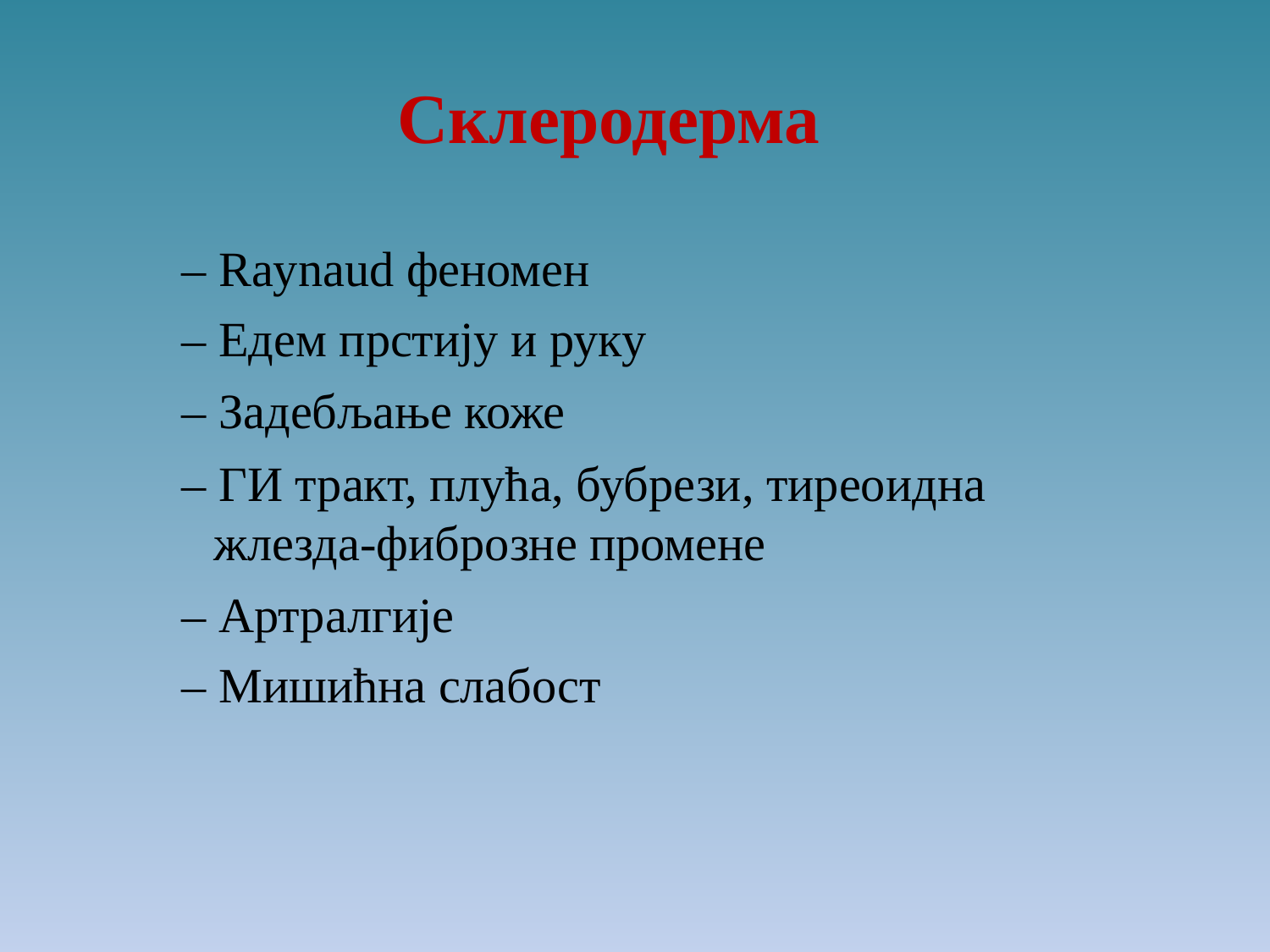

Склеродерма
‒ Raynaud феномен
‒ Едем прстију и руку
‒ Задебљање коже
‒ ГИ тракт, плућа, бубрези, тиреоидна
жлезда-фиброзне промене
‒ Артралгије
‒ Мишићна слабост